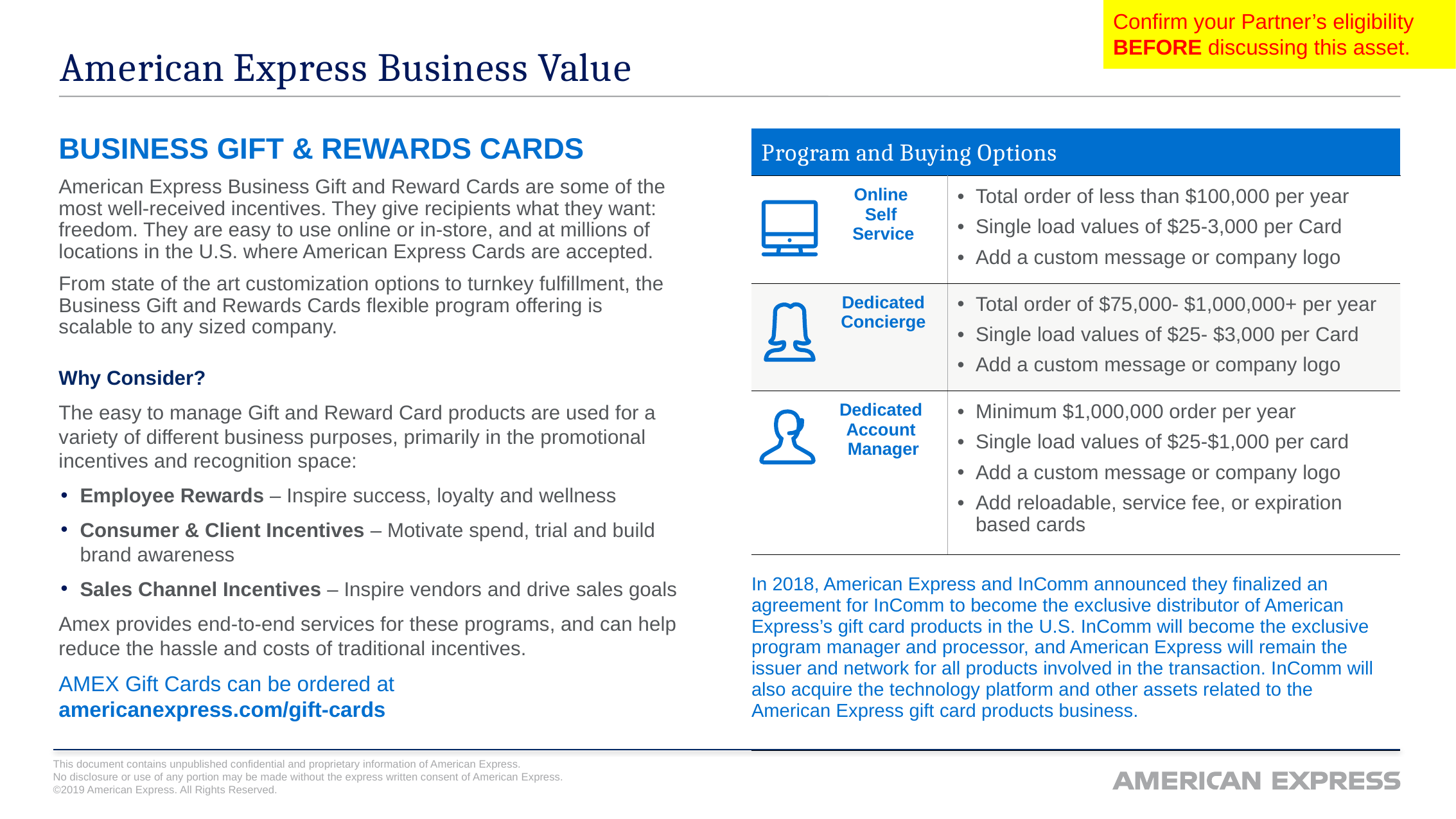

Confirm your Partner’s eligibility BEFORE discussing this asset.
# American Express Business Value
| Program and Buying Options |  |
| --- | --- |
| Online Self Service | Total order of less than $100,000 per year Single load values of $25-3,000 per Card Add a custom message or company logo |
| Dedicated Concierge | Total order of $75,000- $1,000,000+ per year Single load values of $25- $3,000 per Card Add a custom message or company logo |
| Dedicated Account Manager | Minimum $1,000,000 order per year Single load values of $25-$1,000 per card Add a custom message or company logo Add reloadable, service fee, or expiration based cards |
| In 2018, American Express and InComm announced they finalized an agreement for InComm to become the exclusive distributor of American Express’s gift card products in the U.S. InComm will become the exclusive program manager and processor, and American Express will remain the issuer and network for all products involved in the transaction. InComm will also acquire the technology platform and other assets related to the American Express gift card products business. |  |
BUSINESS GIFT & REWARDS CARDS
American Express Business Gift and Reward Cards are some of the most well-received incentives. They give recipients what they want: freedom. They are easy to use online or in-store, and at millions of locations in the U.S. where American Express Cards are accepted.
From state of the art customization options to turnkey fulfillment, the Business Gift and Rewards Cards flexible program offering is scalable to any sized company.
Why Consider?
The easy to manage Gift and Reward Card products are used for a variety of different business purposes, primarily in the promotional incentives and recognition space:
Employee Rewards – Inspire success, loyalty and wellness
Consumer & Client Incentives – Motivate spend, trial and build brand awareness
Sales Channel Incentives – Inspire vendors and drive sales goals
Amex provides end-to-end services for these programs, and can help reduce the hassle and costs of traditional incentives.
AMEX Gift Cards can be ordered at
americanexpress.com/gift-cards